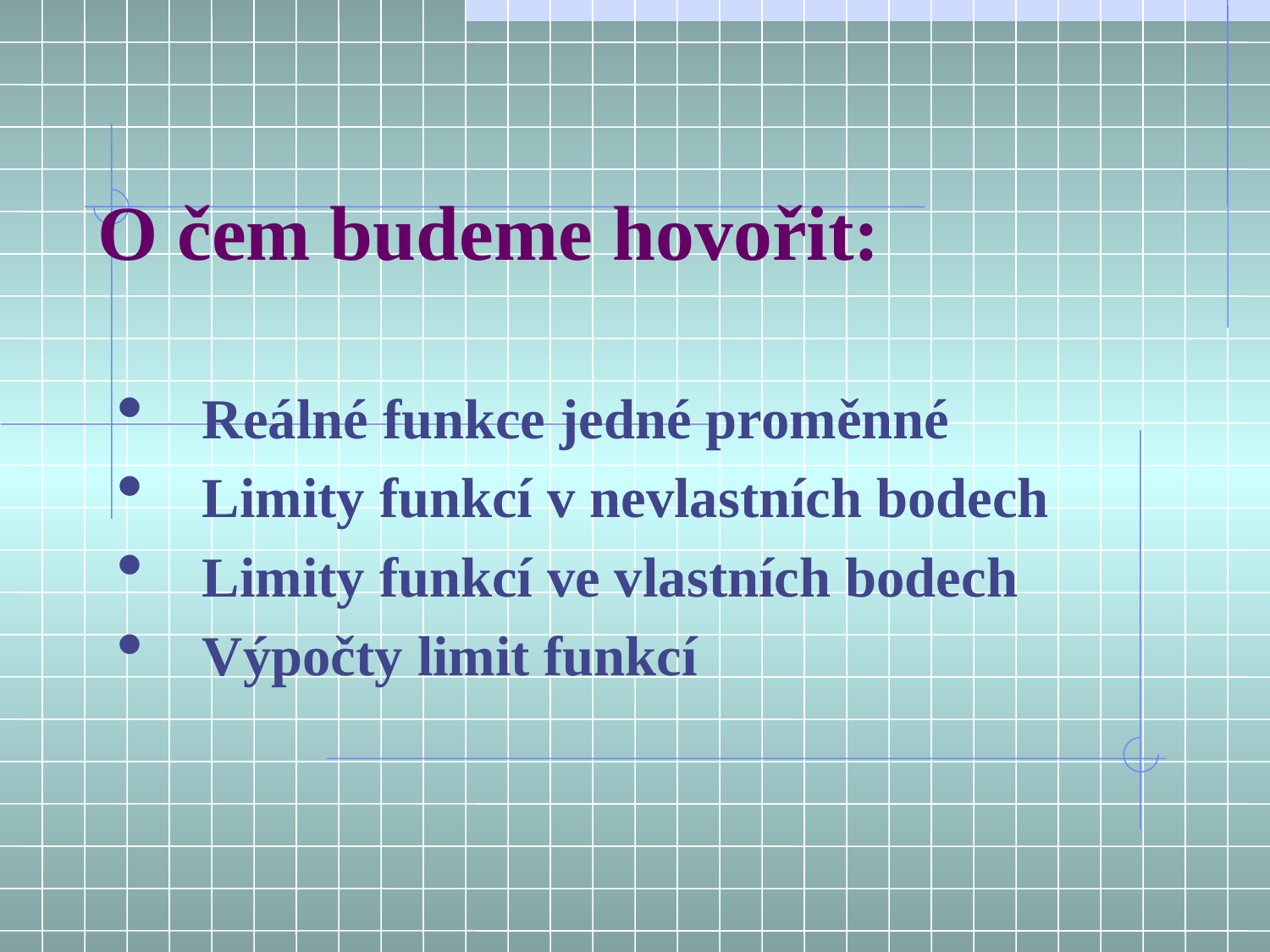

# O čem budeme hovořit:
Reálné funkce jedné proměnné
Limity funkcí v nevlastních bodech
Limity funkcí ve vlastních bodech
Výpočty limit funkcí